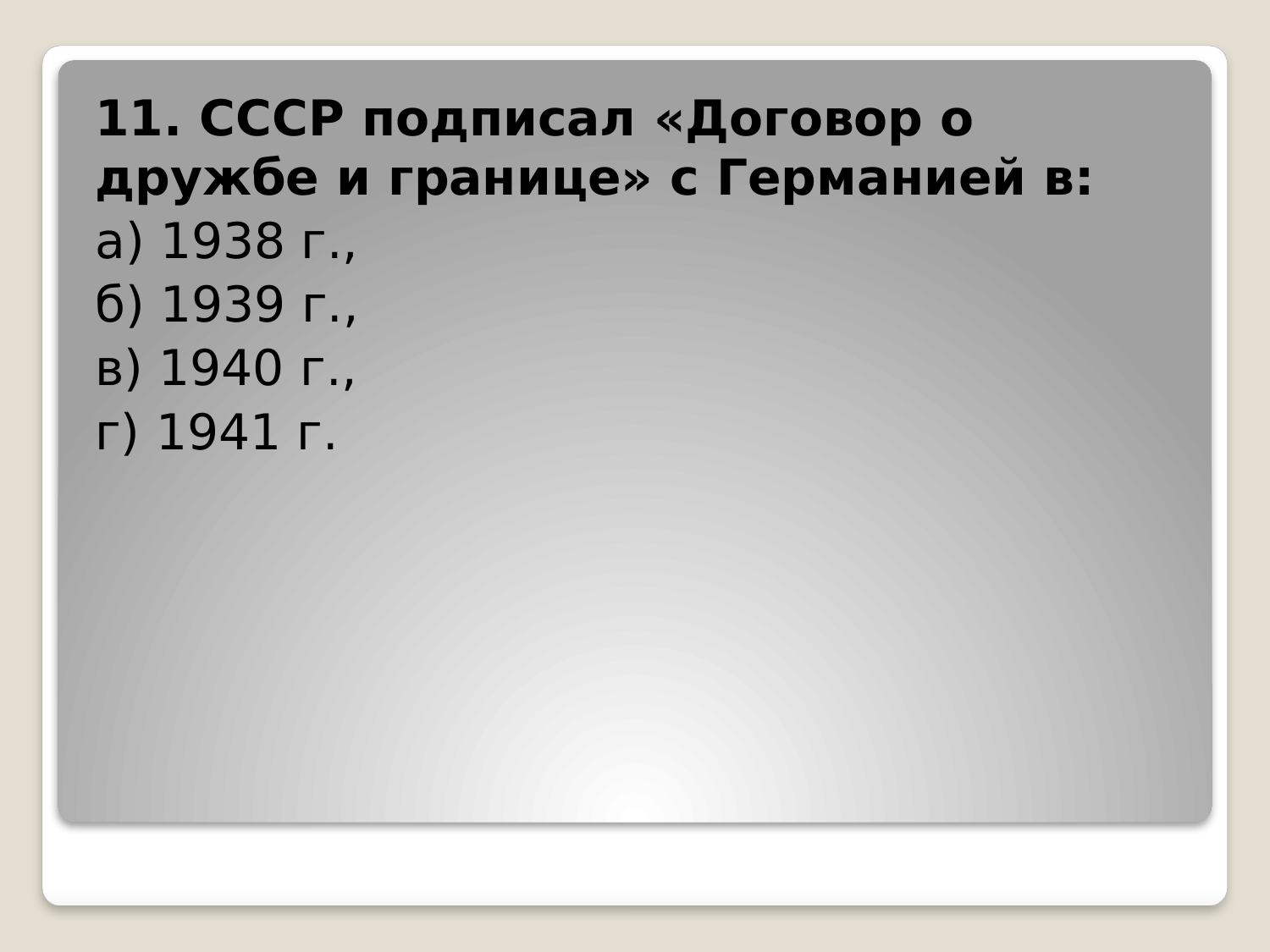

11. СССР подписал «Договор о дружбе и границе» с Германией в:
а) 1938 г.,
б) 1939 г.,
в) 1940 г.,
г) 1941 г.
#